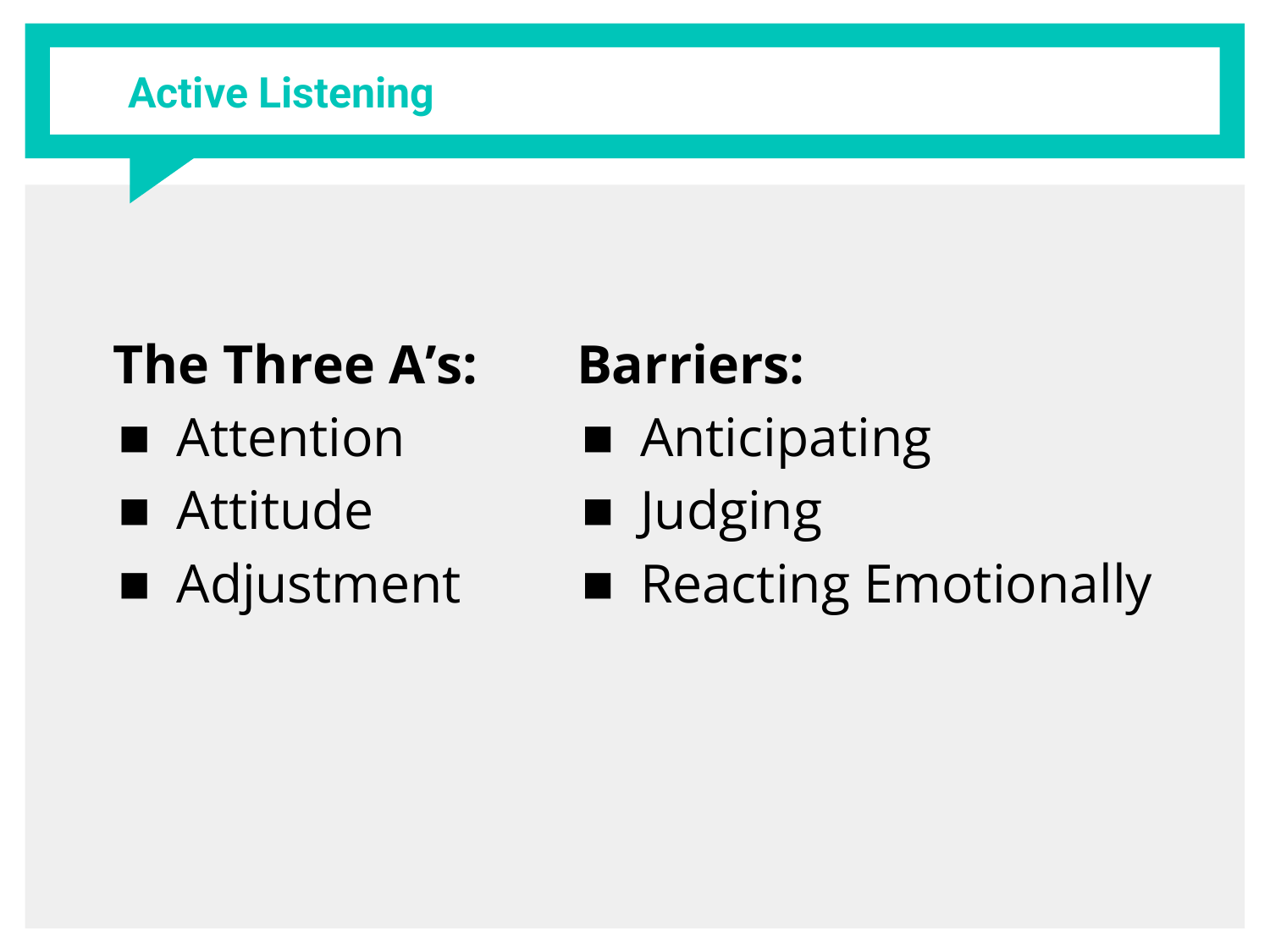

# Active Listening
The Three A’s:
Attention
Attitude
Adjustment
Barriers:
Anticipating
Judging
Reacting Emotionally